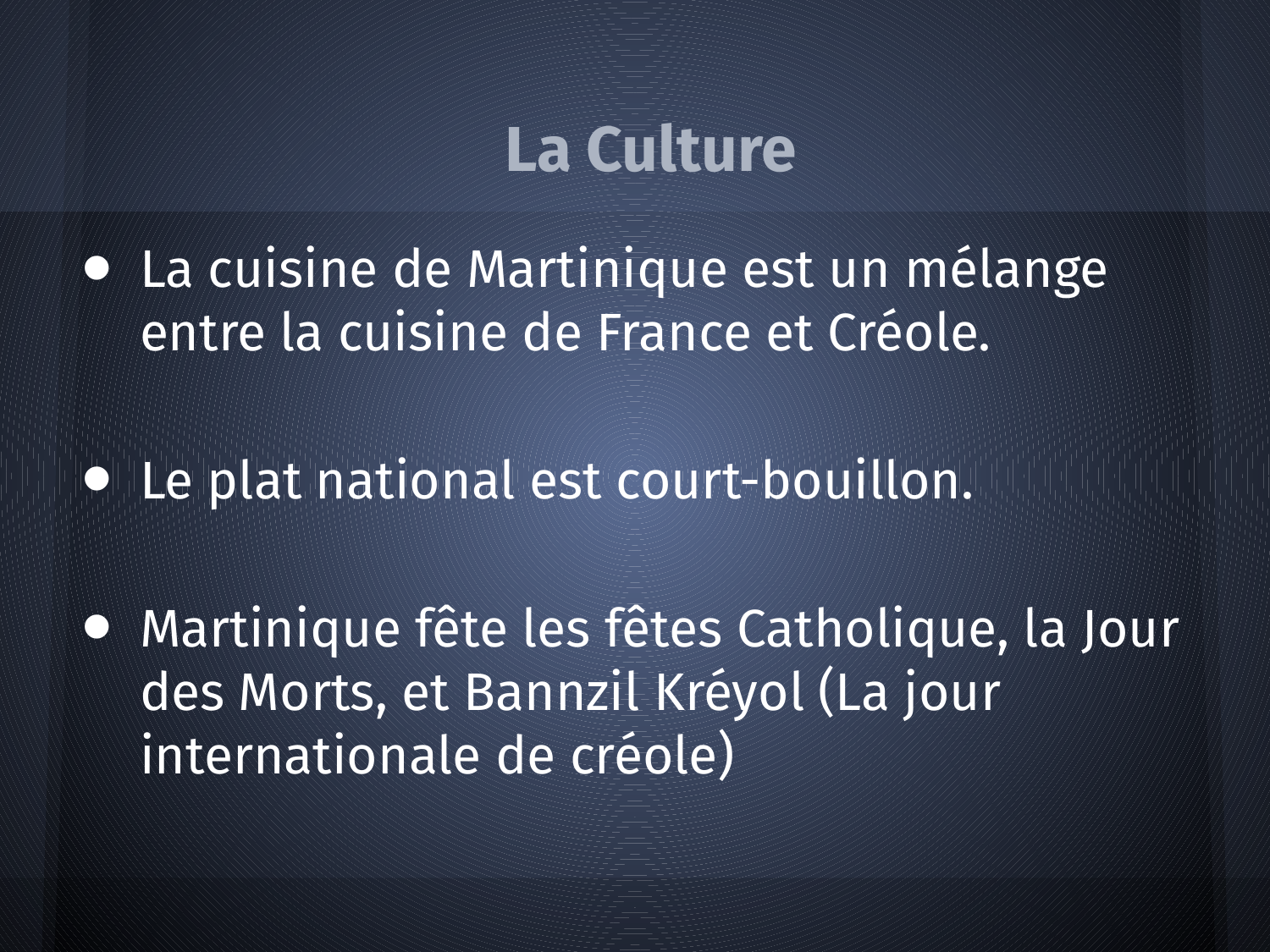

# La Culture
La cuisine de Martinique est un mélange entre la cuisine de France et Créole.

Le plat national est court-bouillon.

Martinique fête les fêtes Catholique, la Jour des Morts, et Bannzil Kréyol (La jour internationale de créole)